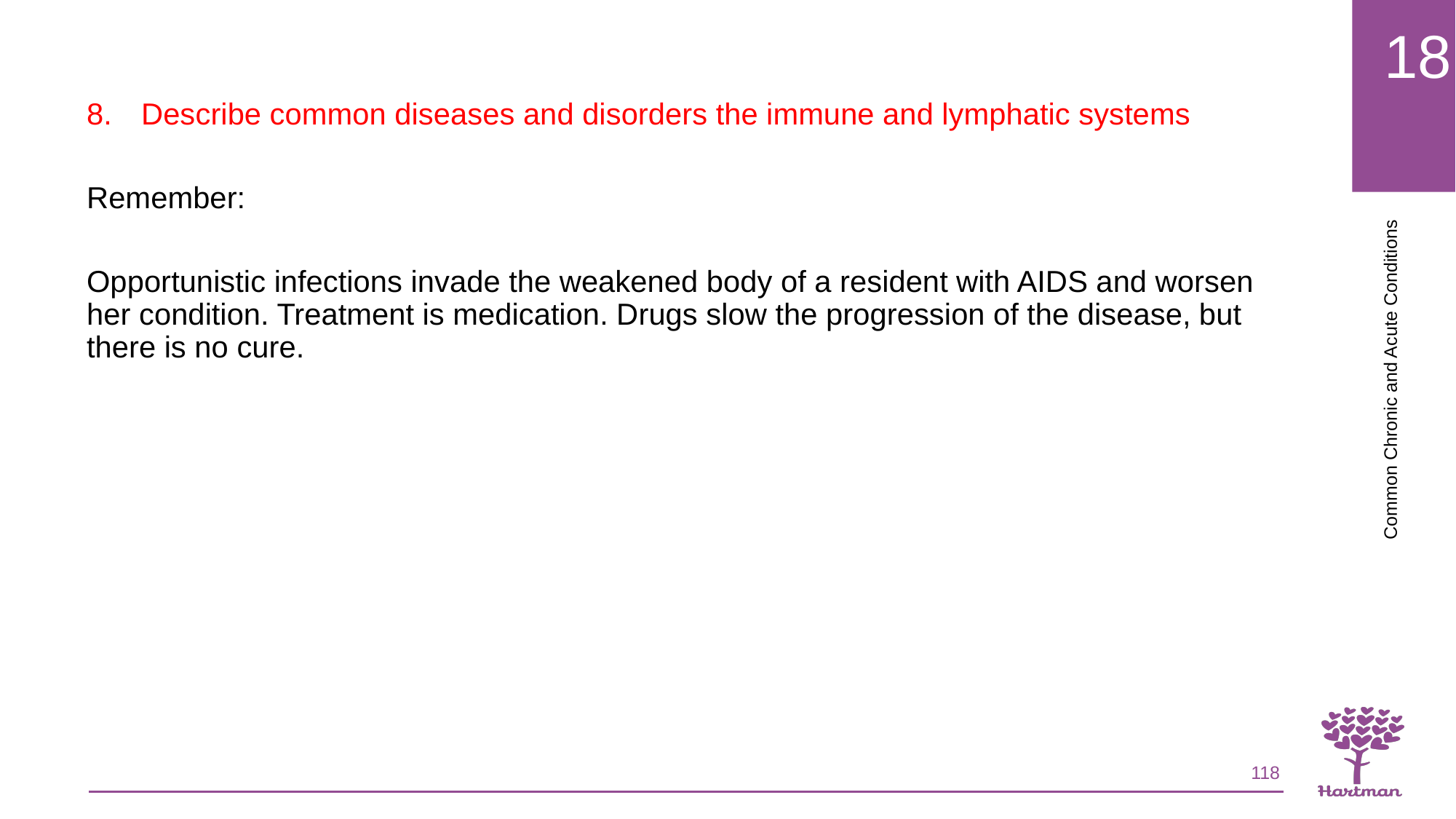

Describe common diseases and disorders the immune and lymphatic systems

Remember:

Opportunistic infections invade the weakened body of a resident with AIDS and worsen her condition. Treatment is medication. Drugs slow the progression of the disease, but there is no cure.

118